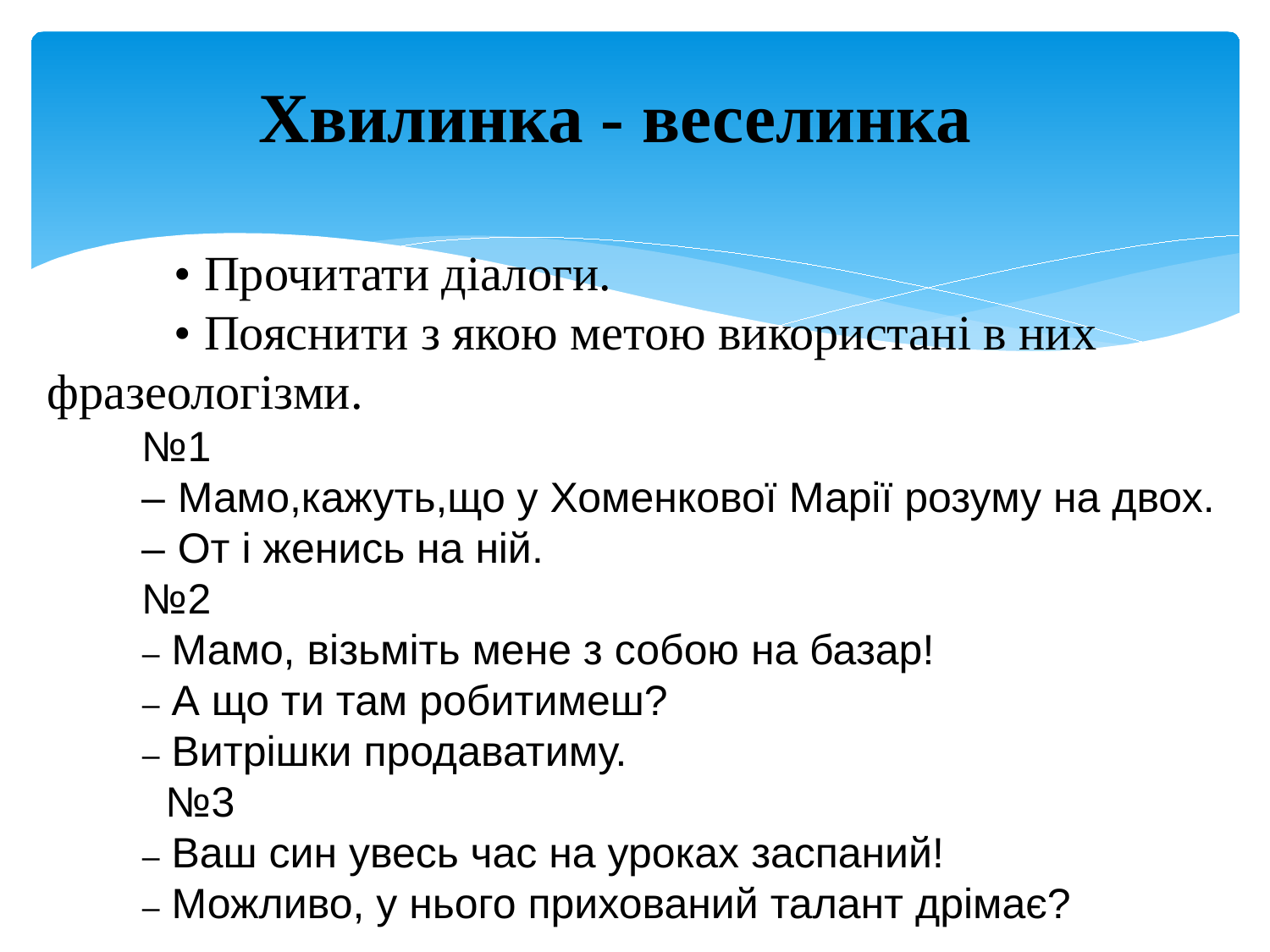

Хвилинка - веселинка

	• Прочитати діалоги.
	• Пояснити з якою метою використані в них фразеологізми.
        №1
        – Мамо,кажуть,що у Хоменкової Марії розуму на двох.
        – От і женись на ній.
        №2
        – Мамо, візьміть мене з собою на базар!
        – А що ти там робитимеш?
        – Витрішки продаватиму.
          №3
        – Ваш син увесь час на уроках заспаний!
        – Можливо, у нього прихований талант дрімає?
#